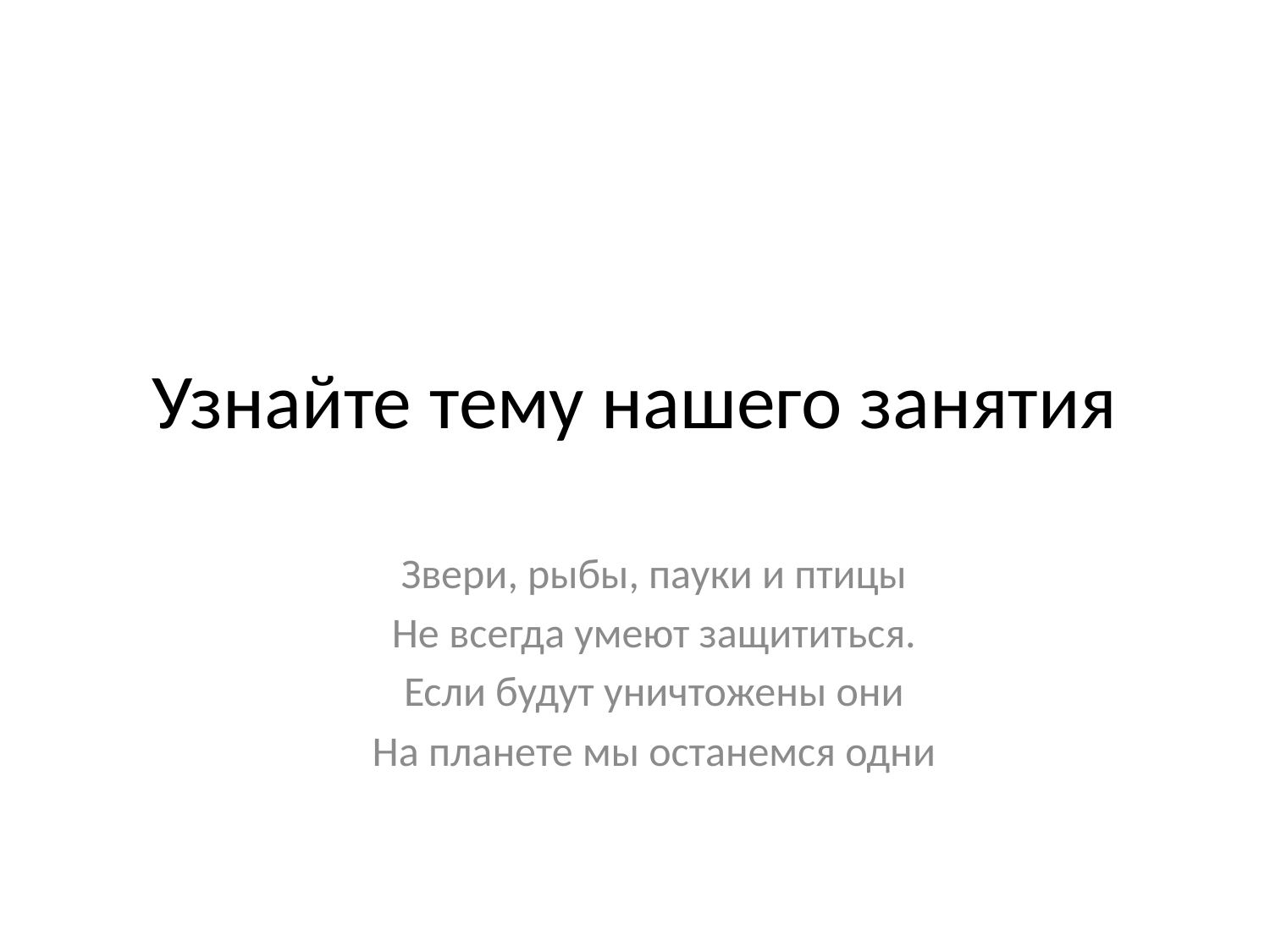

# Узнайте тему нашего занятия
    Звери, рыбы, пауки и птицы
    Не всегда умеют защититься.
    Если будут уничтожены они
    На планете мы останемся одни